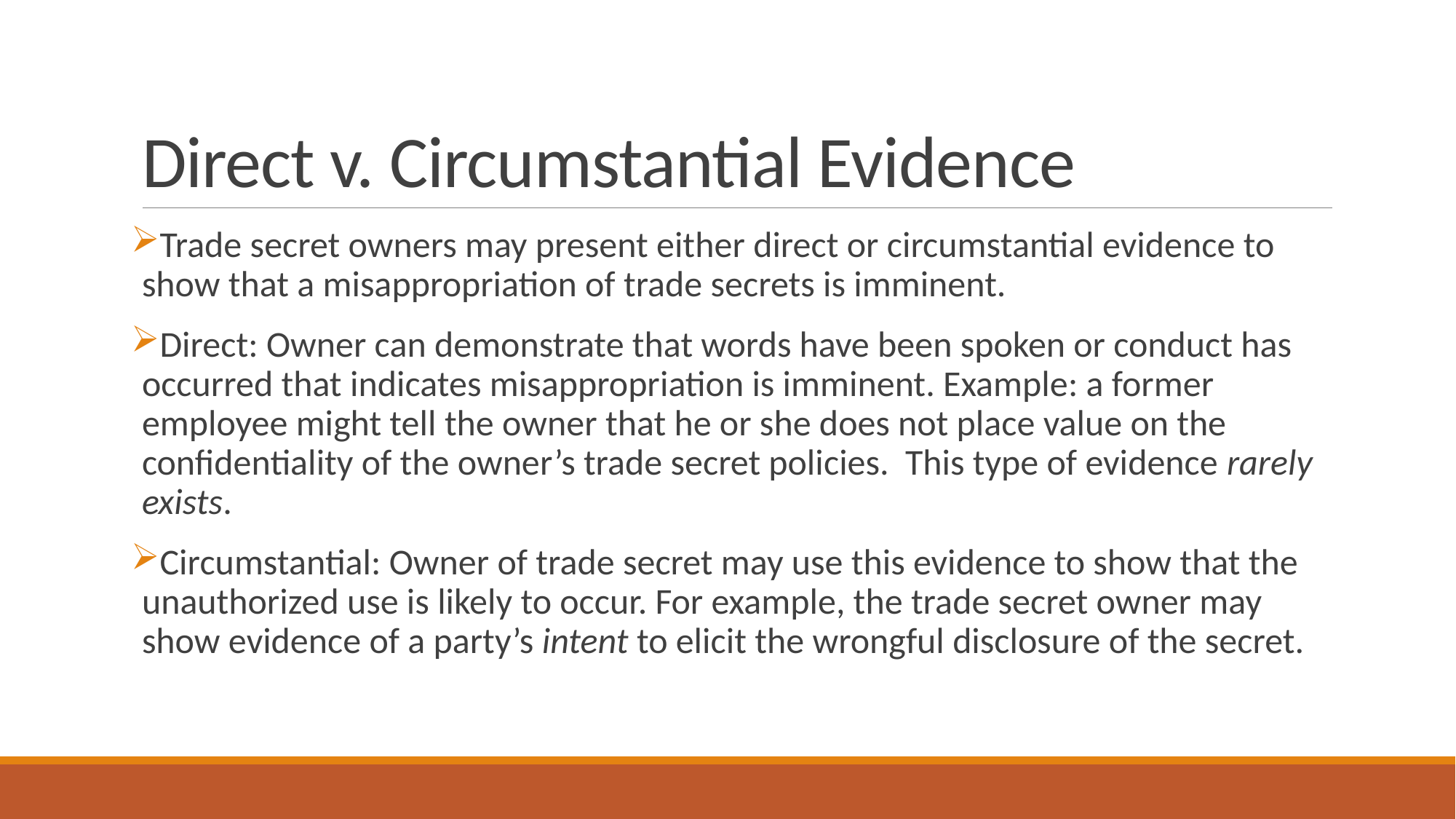

# Direct v. Circumstantial Evidence
Trade secret owners may present either direct or circumstantial evidence to show that a misappropriation of trade secrets is imminent.
Direct: Owner can demonstrate that words have been spoken or conduct has occurred that indicates misappropriation is imminent. Example: a former employee might tell the owner that he or she does not place value on the confidentiality of the owner’s trade secret policies.  This type of evidence rarely exists.
Circumstantial: Owner of trade secret may use this evidence to show that the unauthorized use is likely to occur. For example, the trade secret owner may show evidence of a party’s intent to elicit the wrongful disclosure of the secret.